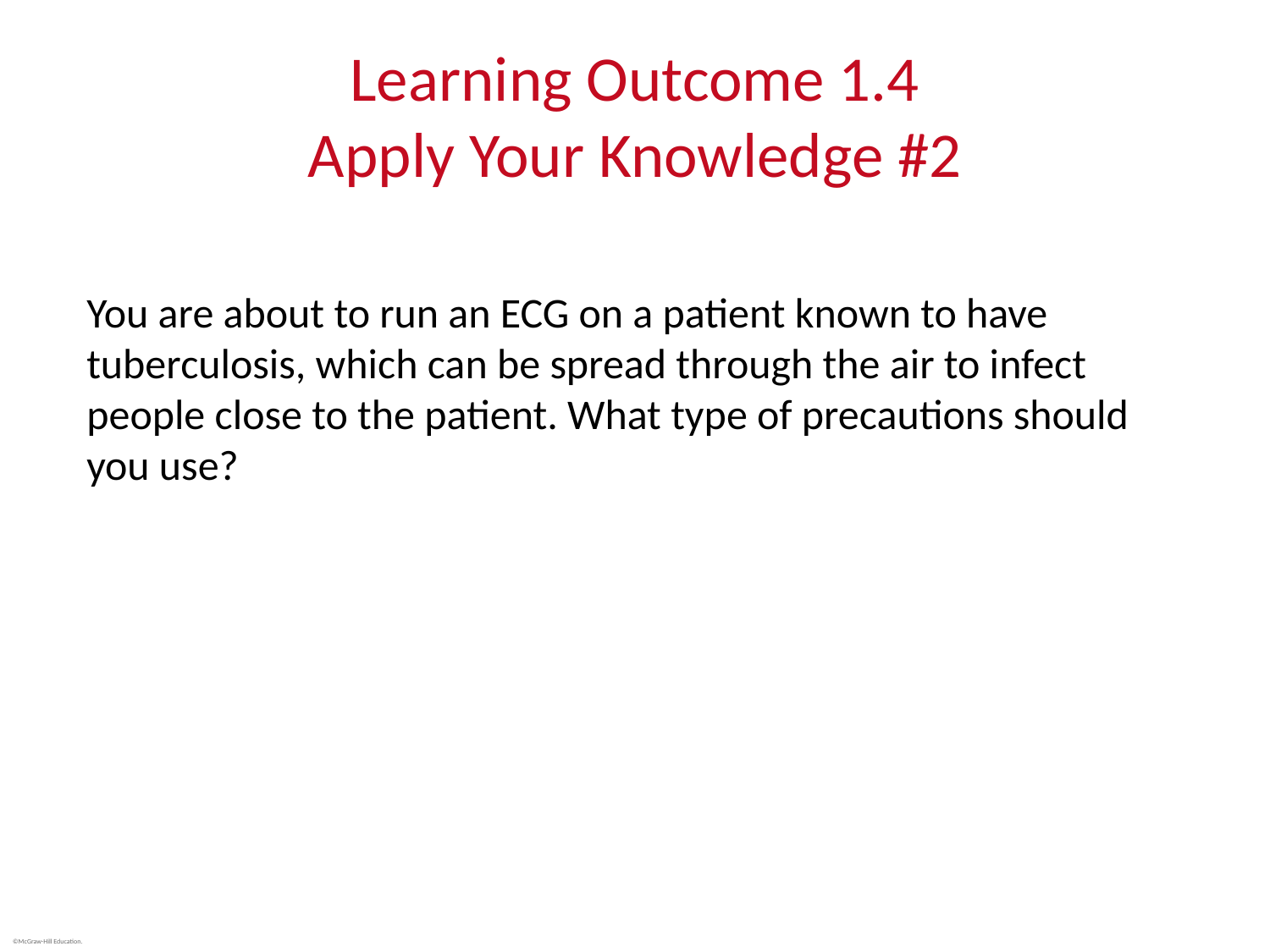

# Learning Outcome 1.4 Apply Your Knowledge #2
You are about to run an ECG on a patient known to have tuberculosis, which can be spread through the air to infect people close to the patient. What type of precautions should you use?